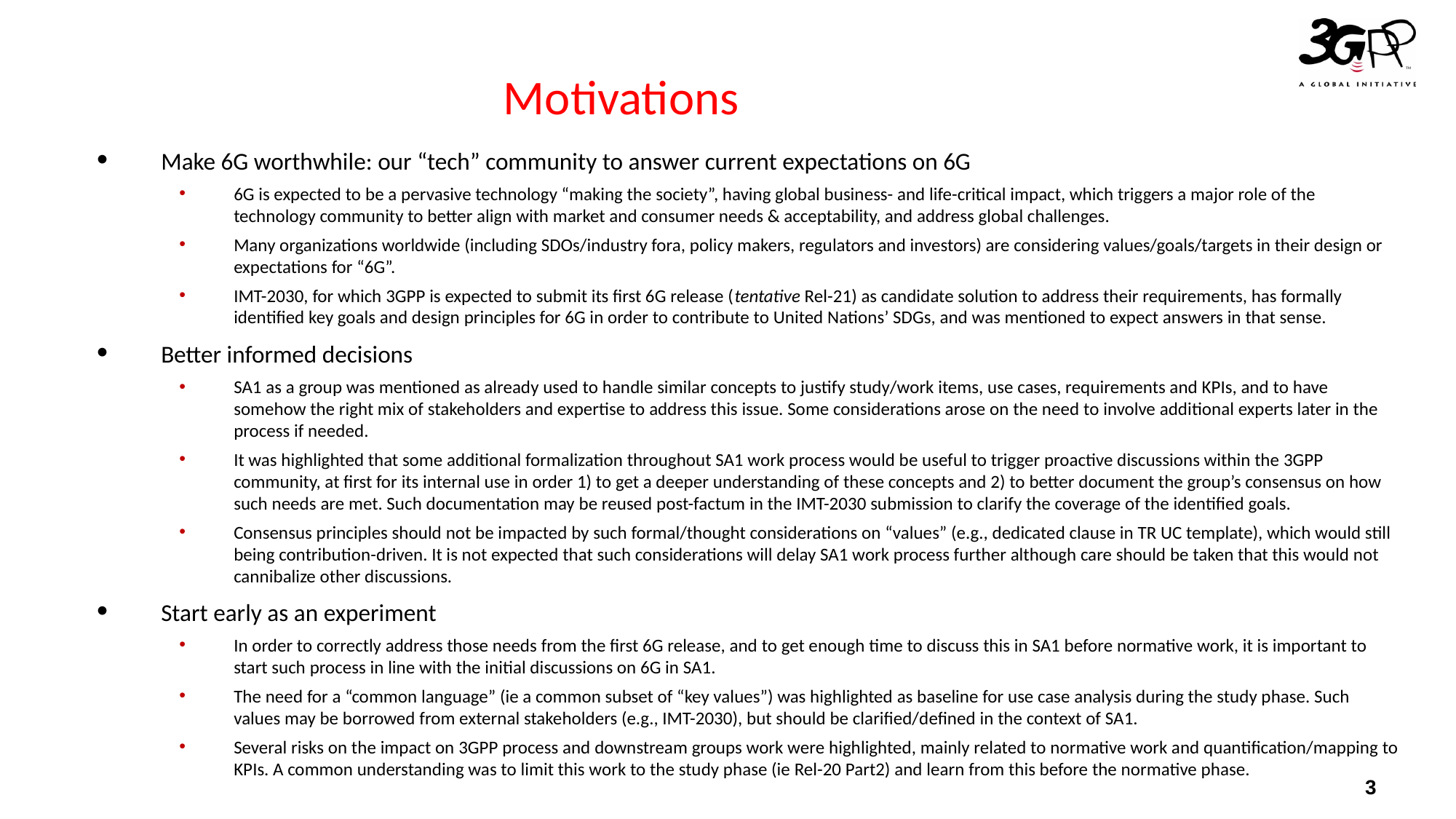

# Motivations
Make 6G worthwhile: our “tech” community to answer current expectations on 6G
6G is expected to be a pervasive technology “making the society”, having global business- and life-critical impact, which triggers a major role of the technology community to better align with market and consumer needs & acceptability, and address global challenges.
Many organizations worldwide (including SDOs/industry fora, policy makers, regulators and investors) are considering values/goals/targets in their design or expectations for “6G”.
IMT-2030, for which 3GPP is expected to submit its first 6G release (tentative Rel-21) as candidate solution to address their requirements, has formally identified key goals and design principles for 6G in order to contribute to United Nations’ SDGs, and was mentioned to expect answers in that sense.
Better informed decisions
SA1 as a group was mentioned as already used to handle similar concepts to justify study/work items, use cases, requirements and KPIs, and to have somehow the right mix of stakeholders and expertise to address this issue. Some considerations arose on the need to involve additional experts later in the process if needed.
It was highlighted that some additional formalization throughout SA1 work process would be useful to trigger proactive discussions within the 3GPP community, at first for its internal use in order 1) to get a deeper understanding of these concepts and 2) to better document the group’s consensus on how such needs are met. Such documentation may be reused post-factum in the IMT-2030 submission to clarify the coverage of the identified goals.
Consensus principles should not be impacted by such formal/thought considerations on “values” (e.g., dedicated clause in TR UC template), which would still being contribution-driven. It is not expected that such considerations will delay SA1 work process further although care should be taken that this would not cannibalize other discussions.
Start early as an experiment
In order to correctly address those needs from the first 6G release, and to get enough time to discuss this in SA1 before normative work, it is important to start such process in line with the initial discussions on 6G in SA1.
The need for a “common language” (ie a common subset of “key values”) was highlighted as baseline for use case analysis during the study phase. Such values may be borrowed from external stakeholders (e.g., IMT-2030), but should be clarified/defined in the context of SA1.
Several risks on the impact on 3GPP process and downstream groups work were highlighted, mainly related to normative work and quantification/mapping to KPIs. A common understanding was to limit this work to the study phase (ie Rel-20 Part2) and learn from this before the normative phase.